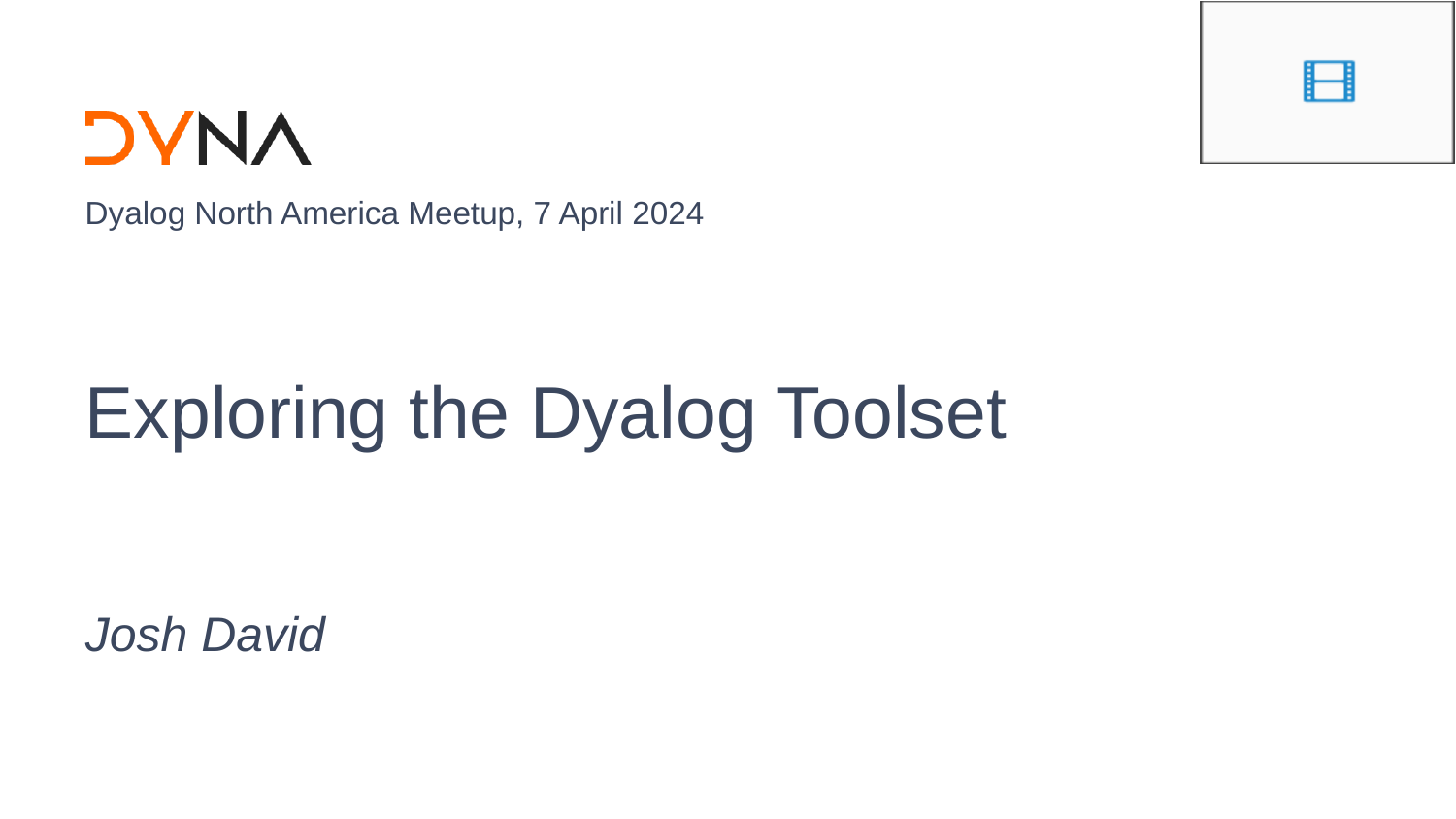

Dyalog North America Meetup, 7 April 2024
# Exploring the Dyalog Toolset
Josh David